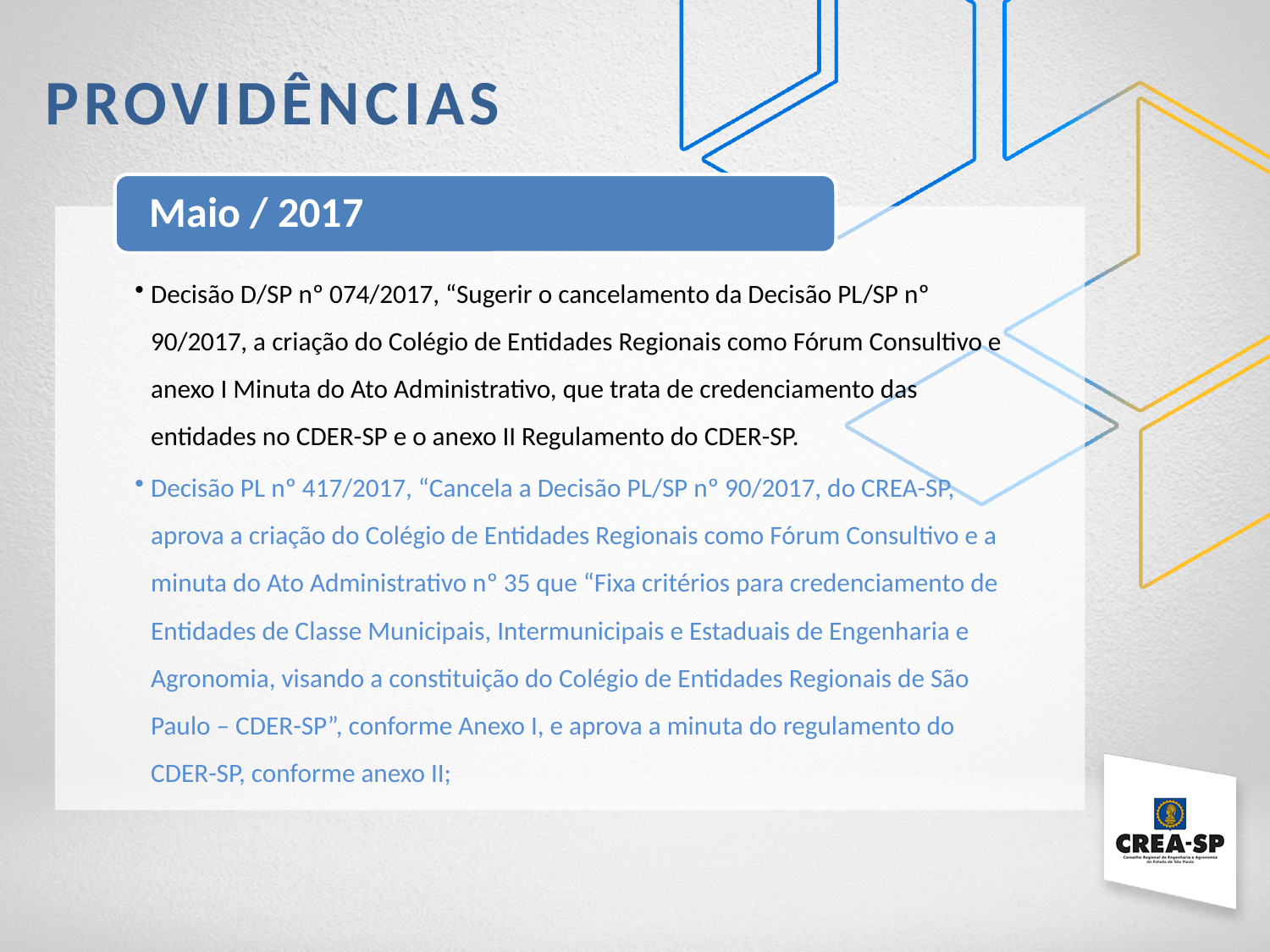

PROVIDÊNCIAS
Decisão D/SP nº 074/2017, “Sugerir o cancelamento da Decisão PL/SP nº 90/2017, a criação do Colégio de Entidades Regionais como Fórum Consultivo e anexo I Minuta do Ato Administrativo, que trata de credenciamento das entidades no CDER-SP e o anexo II Regulamento do CDER-SP.
Decisão PL nº 417/2017, “Cancela a Decisão PL/SP nº 90/2017, do CREA-SP, aprova a criação do Colégio de Entidades Regionais como Fórum Consultivo e a minuta do Ato Administrativo nº 35 que “Fixa critérios para credenciamento de Entidades de Classe Municipais, Intermunicipais e Estaduais de Engenharia e Agronomia, visando a constituição do Colégio de Entidades Regionais de São Paulo – CDER-SP”, conforme Anexo I, e aprova a minuta do regulamento do CDER-SP, conforme anexo II;
Maio / 2017